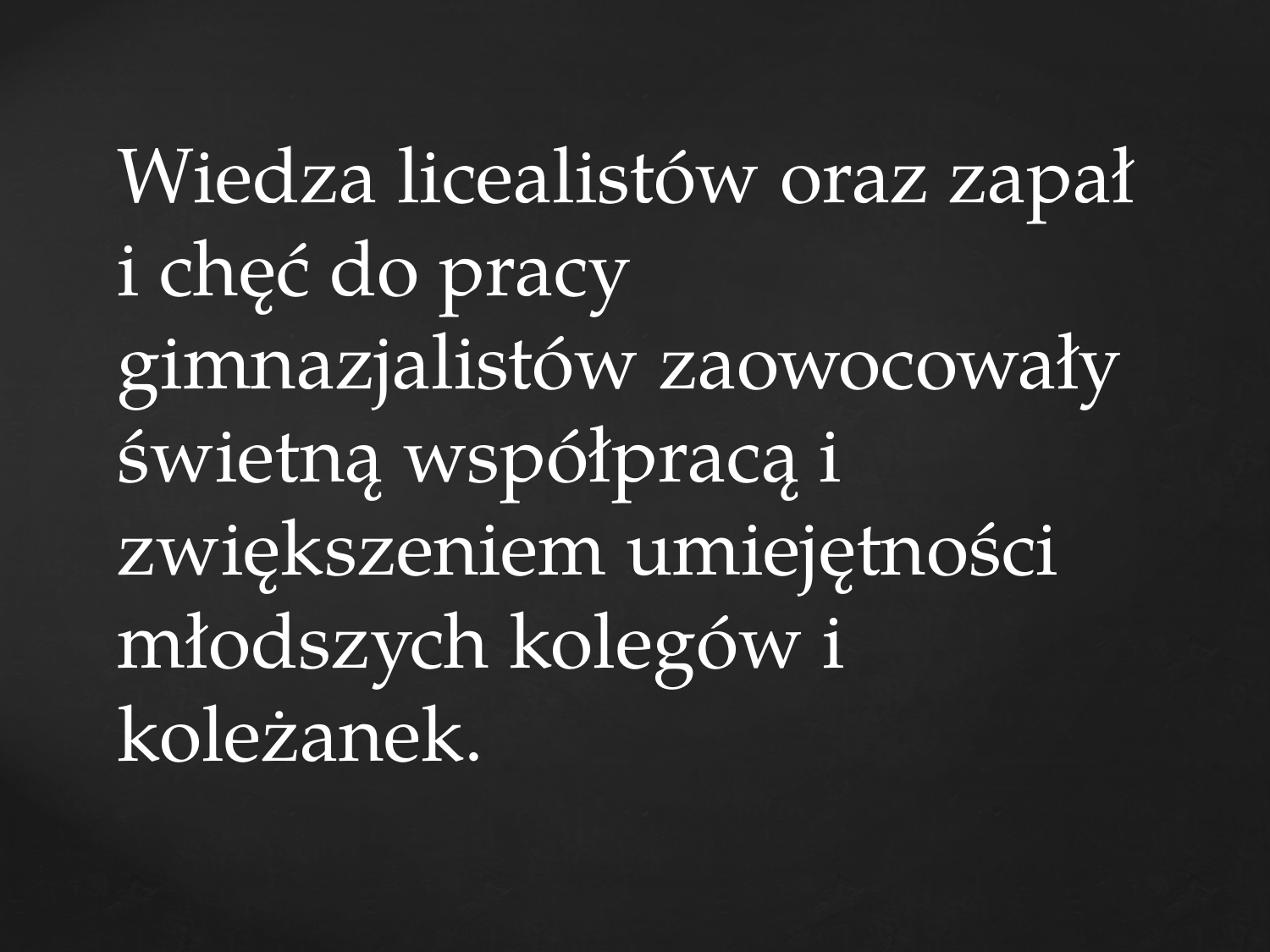

# Wiedza licealistów oraz zapał i chęć do pracy gimnazjalistów zaowocowały świetną współpracą i zwiększeniem umiejętności młodszych kolegów i koleżanek.